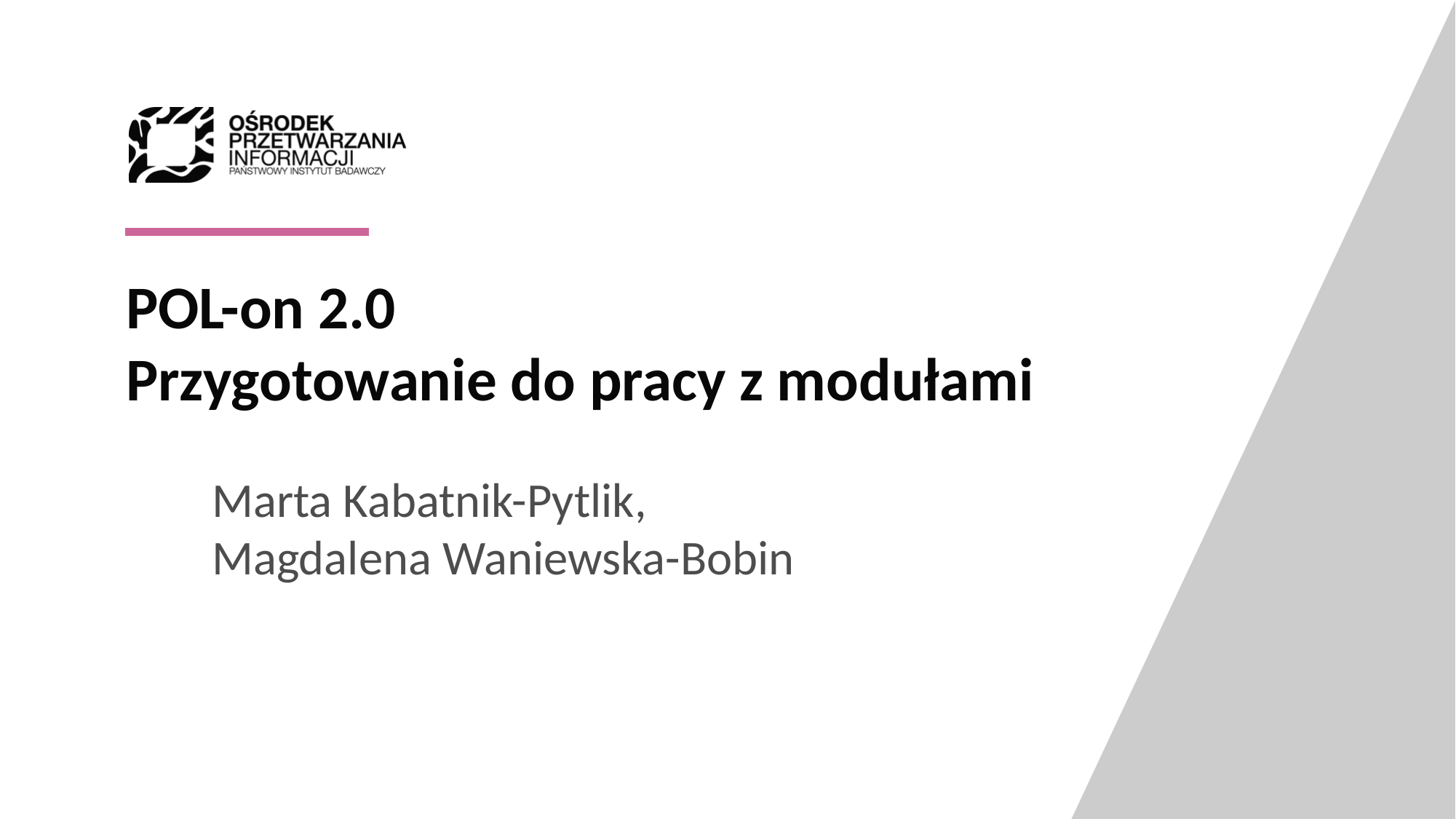

# POL-on 2.0 Przygotowanie do pracy z modułami
Marta Kabatnik-Pytlik,
Magdalena Waniewska-Bobin